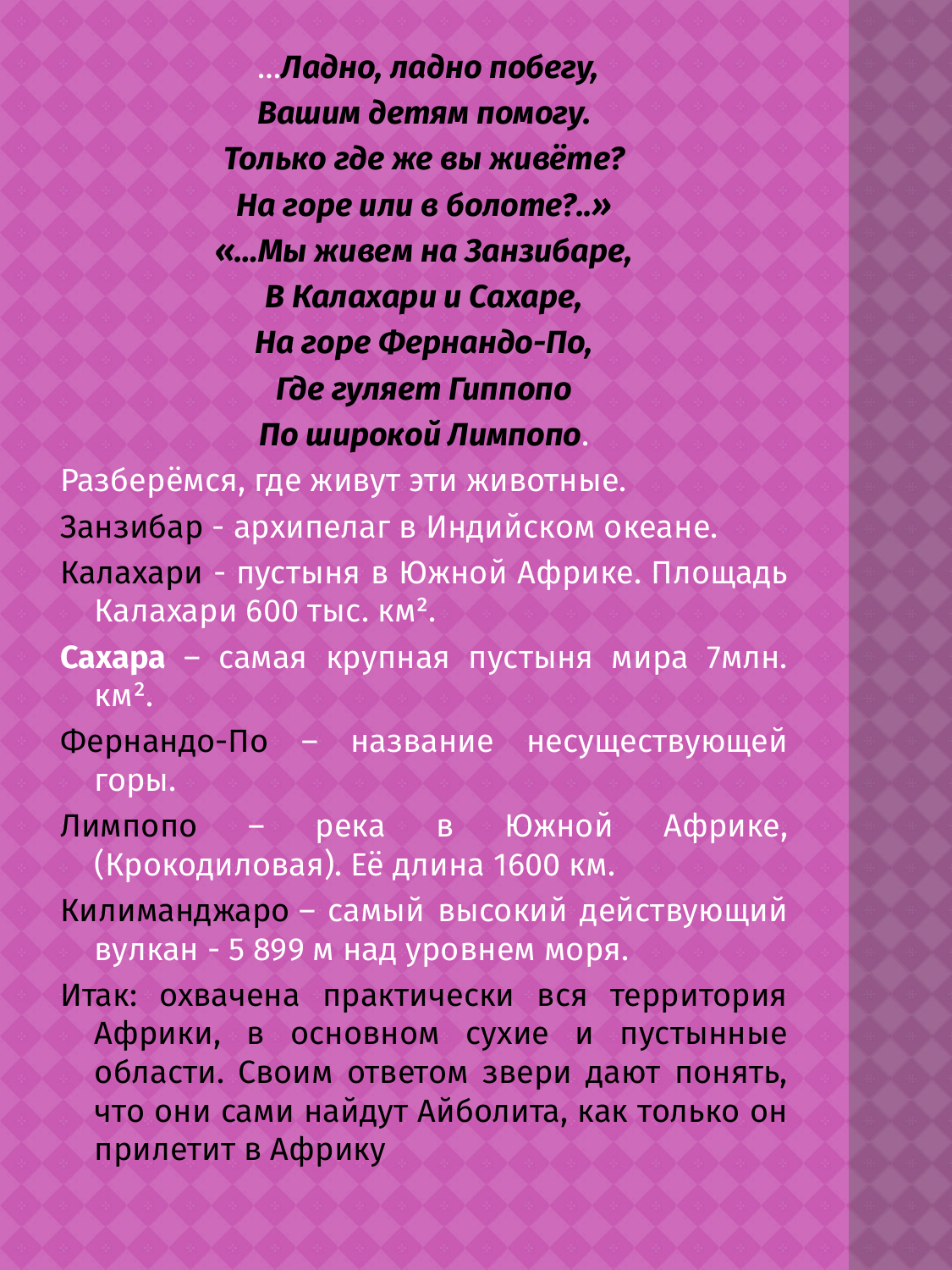

…Ладно, ладно побегу,
Вашим детям помогу.
Только где же вы живёте?
На горе или в болоте?..»
«…Мы живем на Занзибаре,
В Калахари и Сахаре,
На горе Фернандо-По,
Где гуляет Гиппопо
По широкой Лимпопо.
Разберёмся, где живут эти животные.
Занзибар - архипелаг в Индийском океане.
Калахари - пустыня в Южной Африке. Площадь Калахари 600 тыс. км².
Сахара – самая крупная пустыня мира 7млн. км².
Фернандо-По – название несуществующей горы.
Лимпопо – река в Южной Африке, (Крокодиловая). Её длина 1600 км.
Килиманджаро – самый высокий действующий вулкан - 5 899 м над уровнем моря.
Итак: охвачена практически вся территория Африки, в основном сухие и пустынные области. Своим ответом звери дают понять, что они сами найдут Айболита, как только он прилетит в Африку